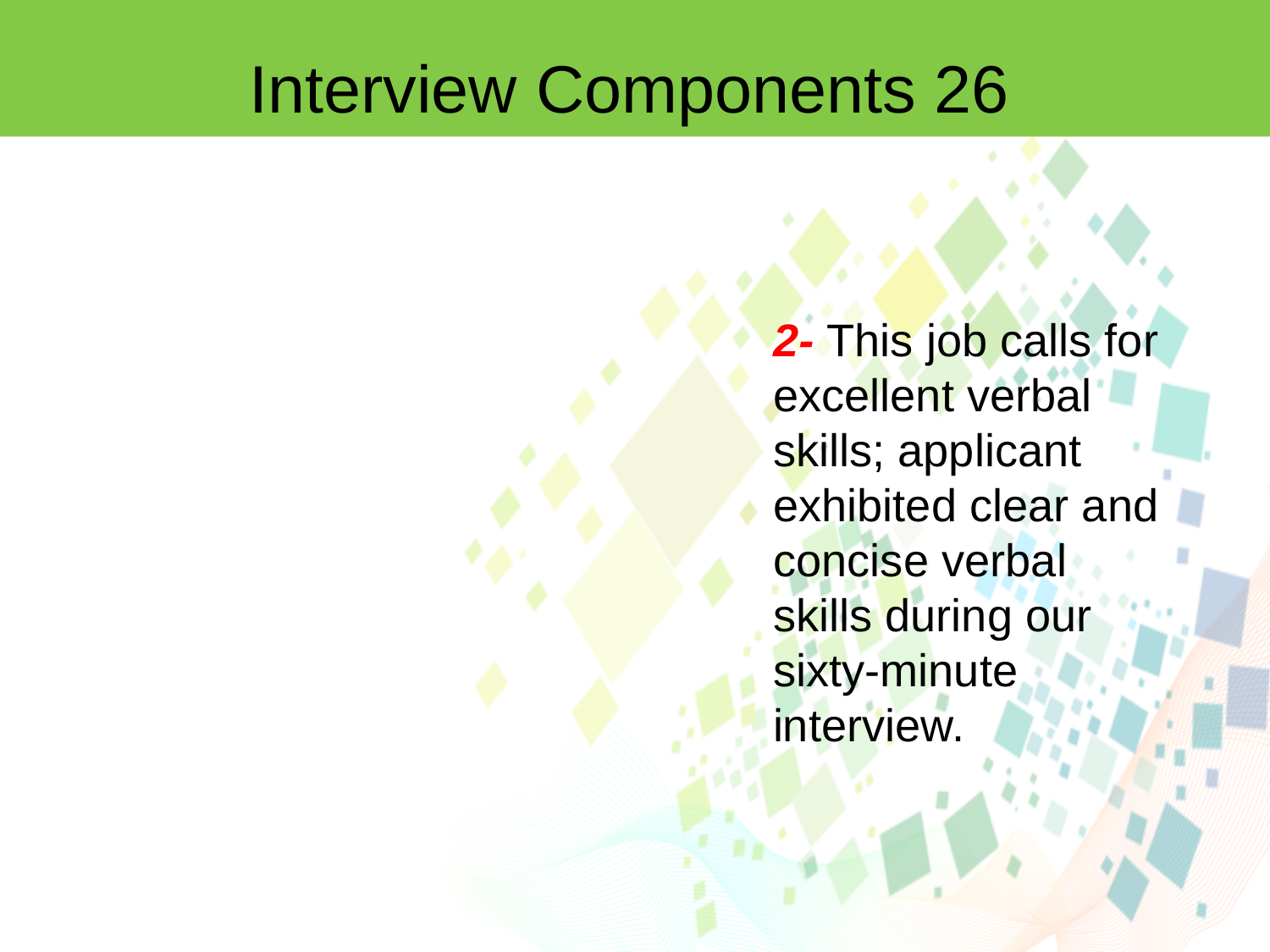

Interview Components 26
2- This job calls for excellent verbal skills; applicant exhibited clear and concise verbal skills during our sixty-minute interview.